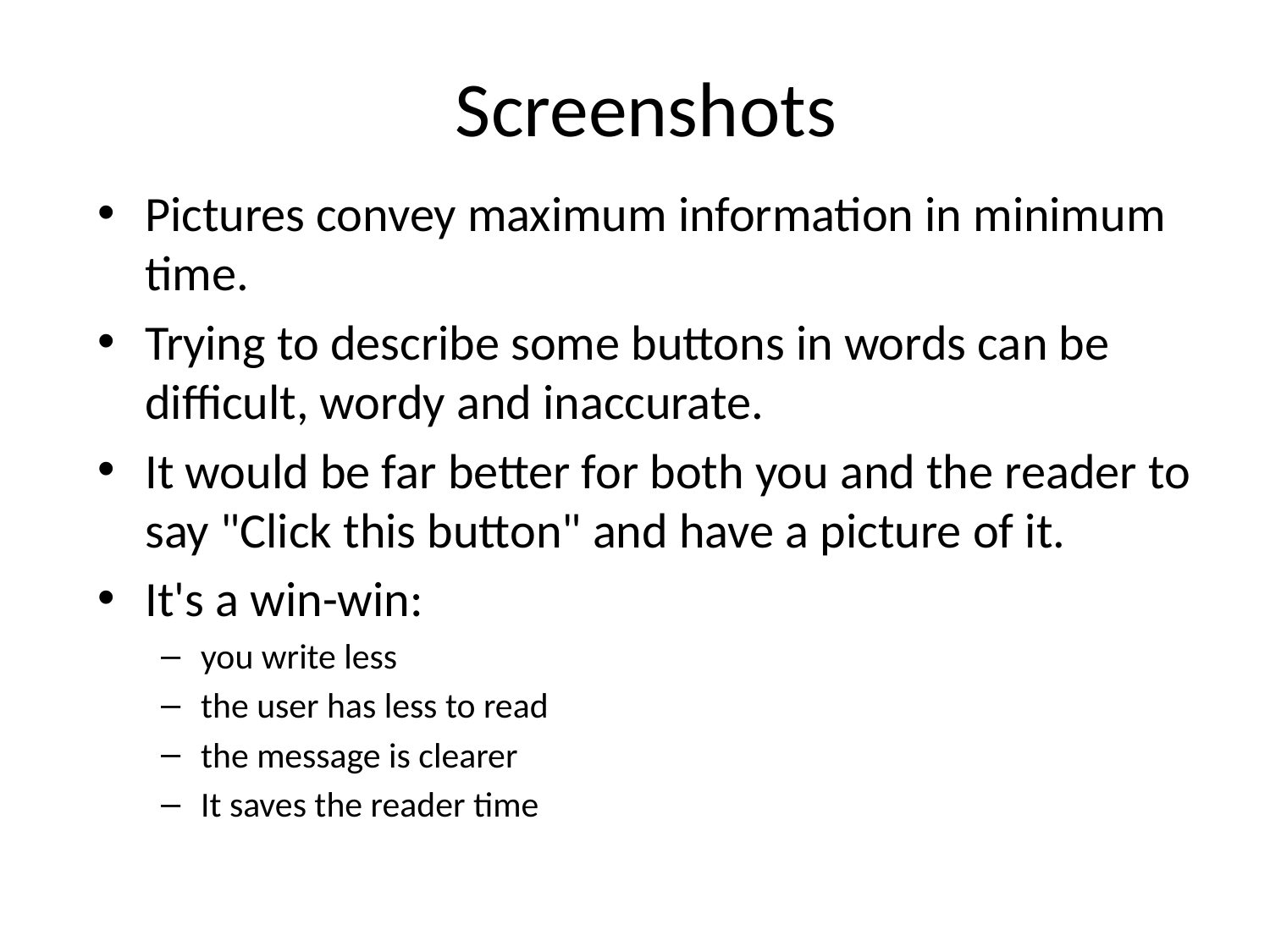

# Screenshots
Pictures convey maximum information in minimum time.
Trying to describe some buttons in words can be difficult, wordy and inaccurate.
It would be far better for both you and the reader to say "Click this button" and have a picture of it.
It's a win-win:
you write less
the user has less to read
the message is clearer
It saves the reader time